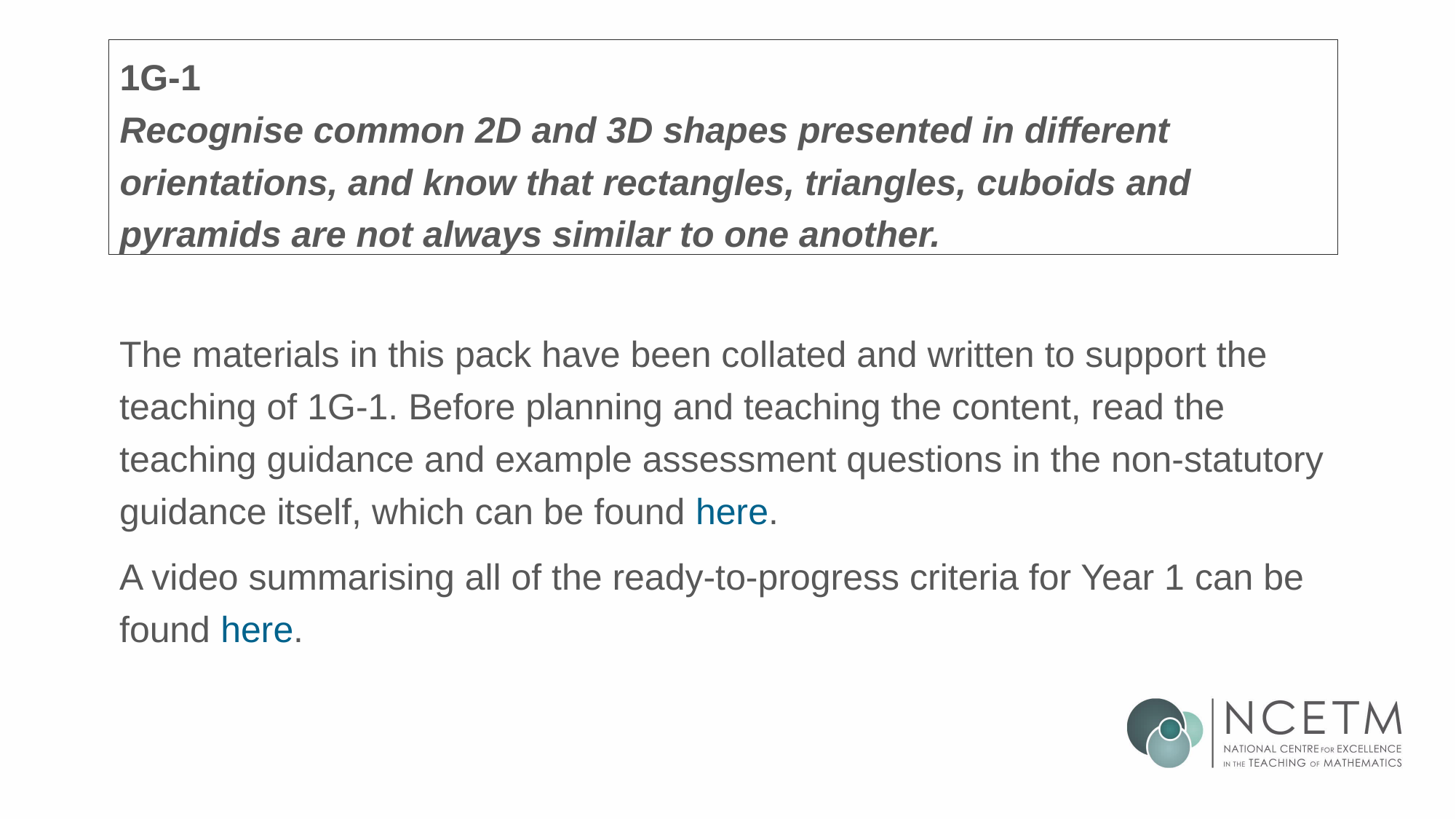

# 1G-1 Recognise common 2D and 3D shapes presented in different orientations, and know that rectangles, triangles, cuboids and pyramids are not always similar to one another.
The materials in this pack have been collated and written to support the teaching of 1G-1. Before planning and teaching the content, read the teaching guidance and example assessment questions in the non-statutory guidance itself, which can be found here.
A video summarising all of the ready-to-progress criteria for Year 1 can be found here.